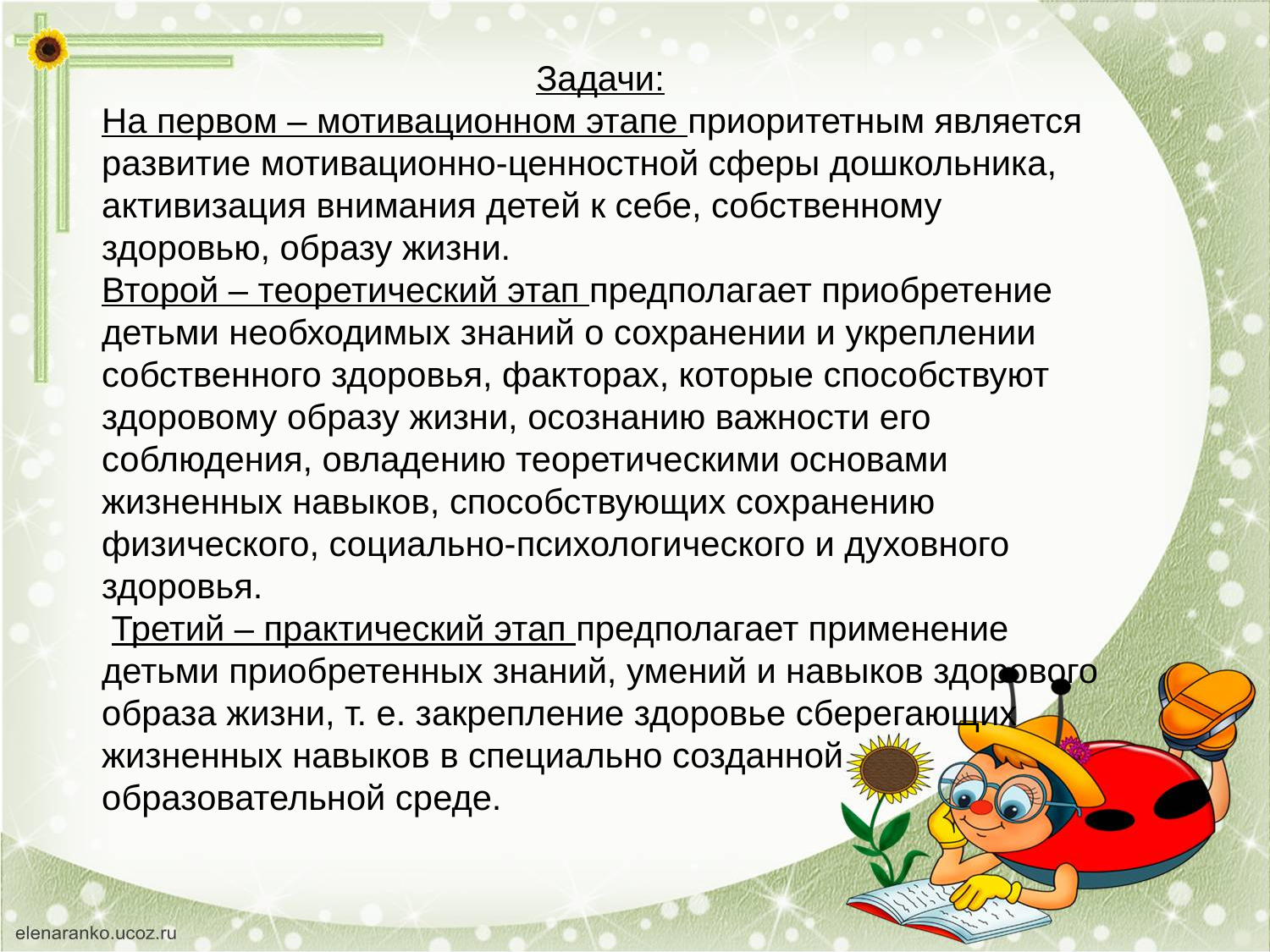

Задачи:
На первом – мотивационном этапе приоритетным является развитие мотивационно-ценностной сферы дошкольника, активизация внимания детей к себе, собственному здоровью, образу жизни.
Второй – теоретический этап предполагает приобретение детьми необходимых знаний о сохранении и укреплении собственного здоровья, факторах, которые способствуют здоровому образу жизни, осознанию важности его соблюдения, овладению теоретическими основами жизненных навыков, способствующих сохранению физического, социально-психологического и духовного здоровья.
 Третий – практический этап предполагает применение детьми приобретенных знаний, умений и навыков здорового образа жизни, т. е. закрепление здоровье сберегающих жизненных навыков в специально созданной образовательной среде.